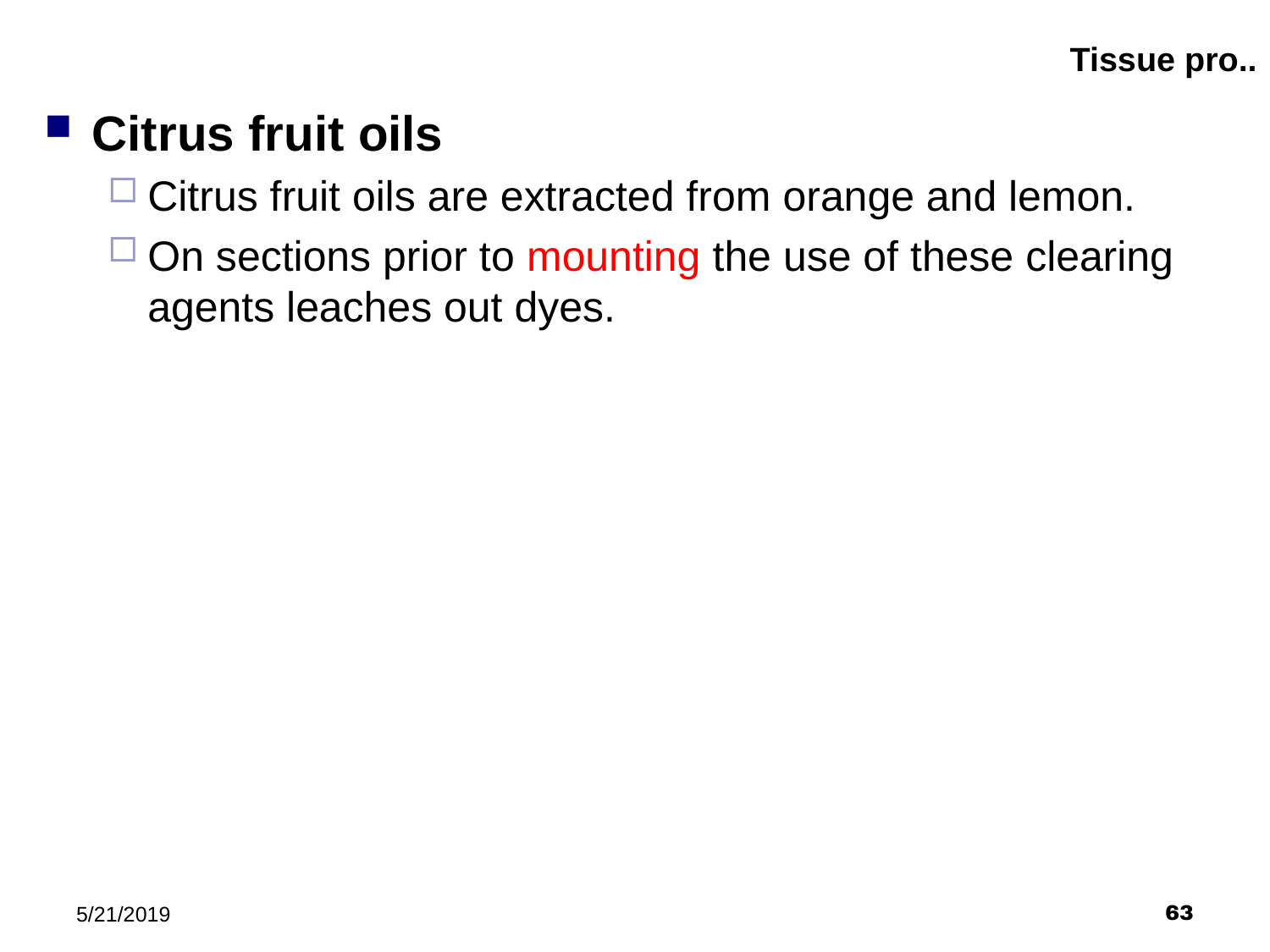

# Tissue pro..
Citrus fruit oils
Citrus fruit oils are extracted from orange and lemon.
On sections prior to mounting the use of these clearing agents leaches out dyes.

5/21/2019
63